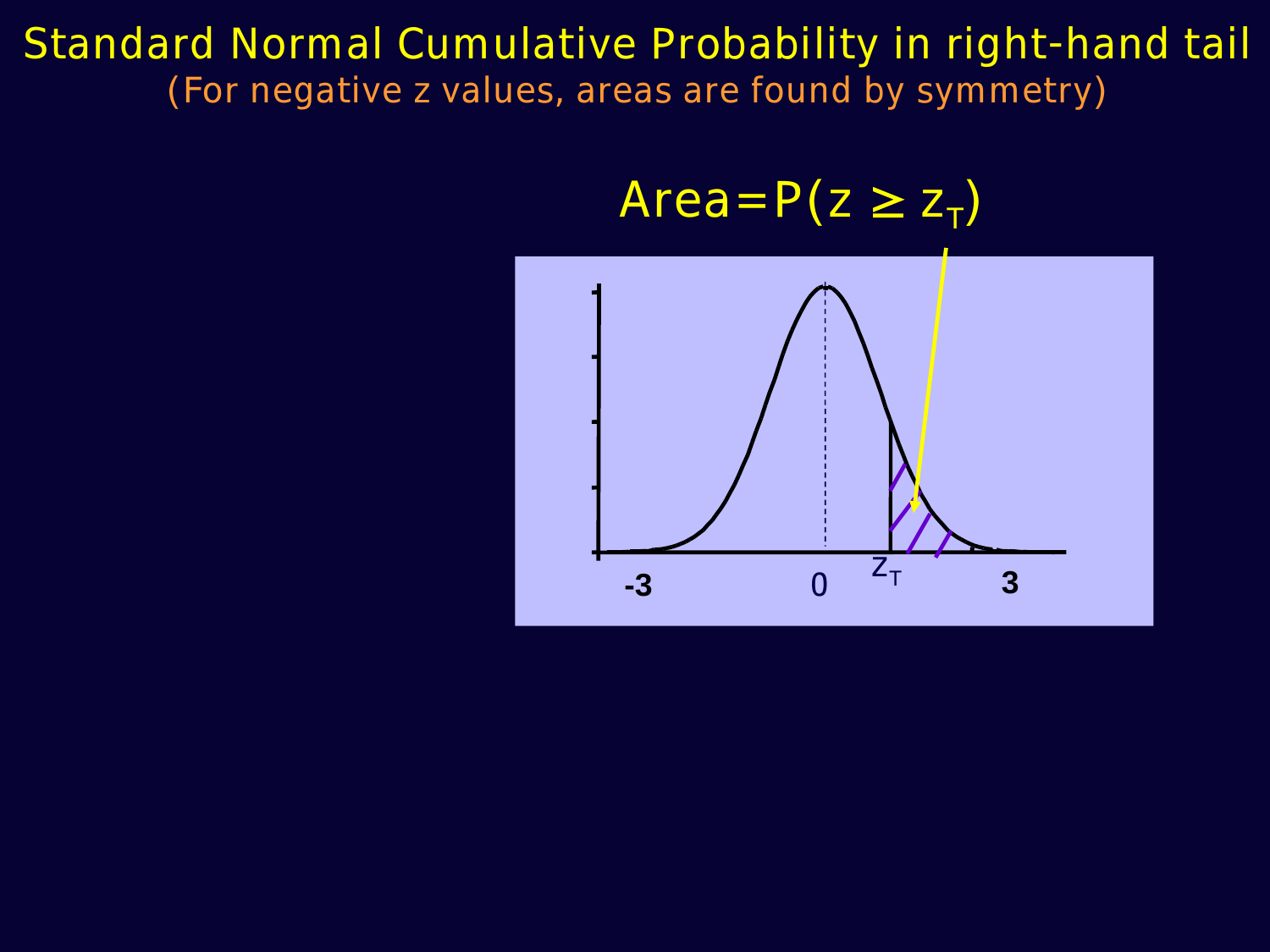

Standard Normal Cumulative Probability in right-hand tail
(For negative z values, areas are found by symmetry)
Area=P(z ≥ zT)

zT

3
-3
0